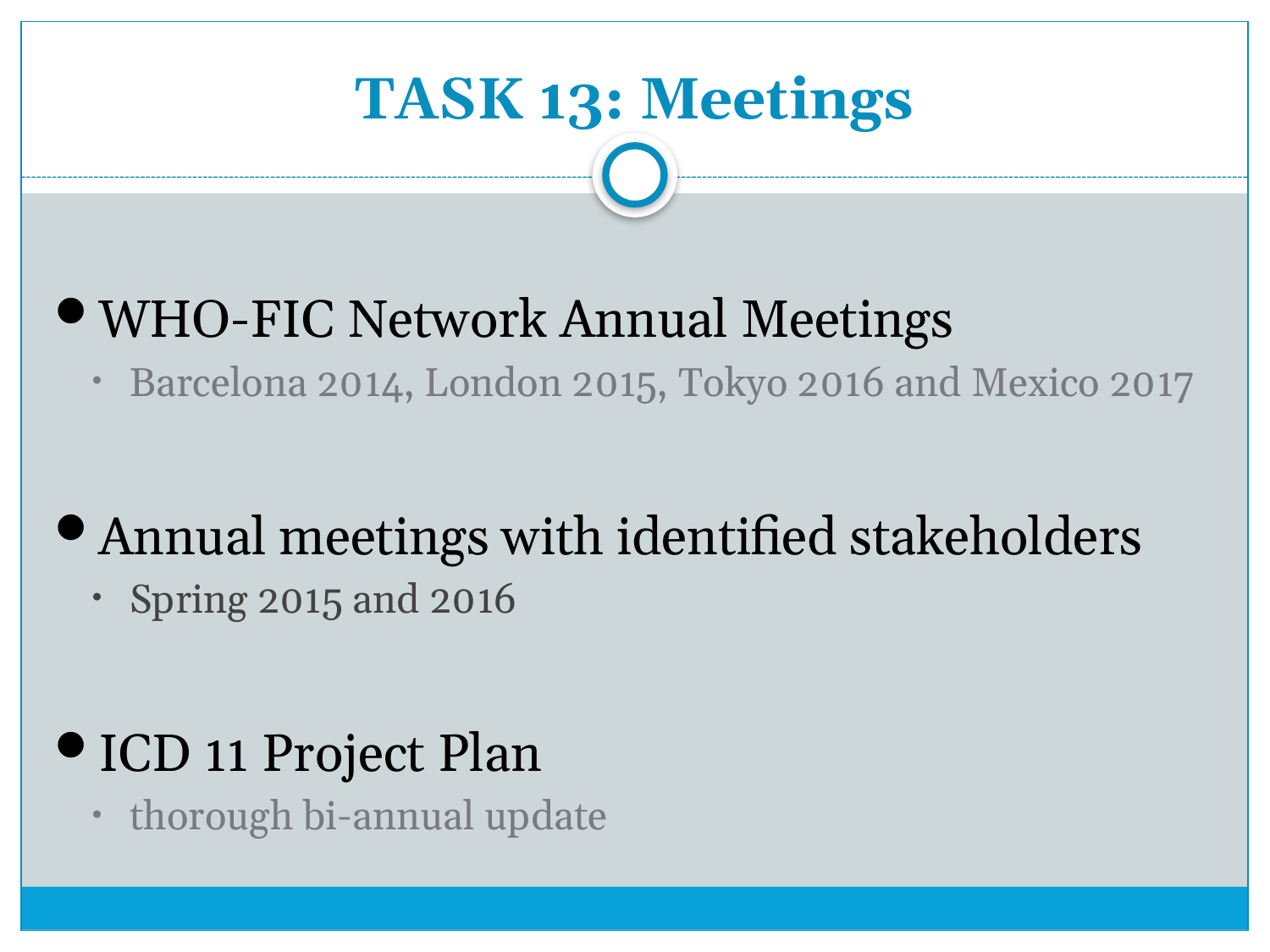

# TASK 13: Meetings

WHO-FIC Network Annual Meetings
Barcelona 2014, London 2015, Tokyo 2016 and Mexico 2017

Annual meetings with identified stakeholders
Spring 2015 and 2016

ICD 11 Project Plan
thorough bi-annual update